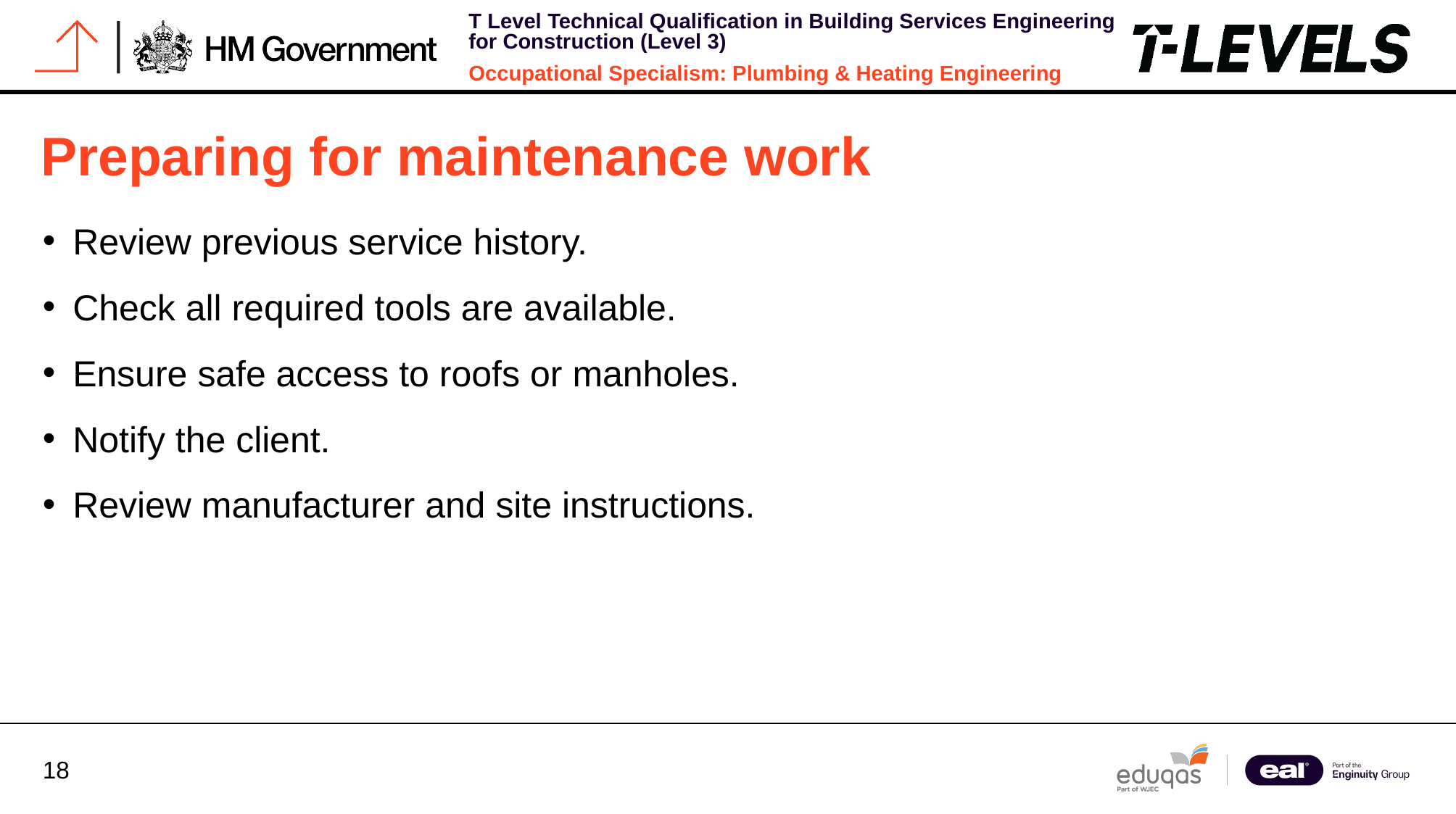

# Preparing for maintenance work
Review previous service history.
Check all required tools are available.
Ensure safe access to roofs or manholes.
Notify the client.
Review manufacturer and site instructions.